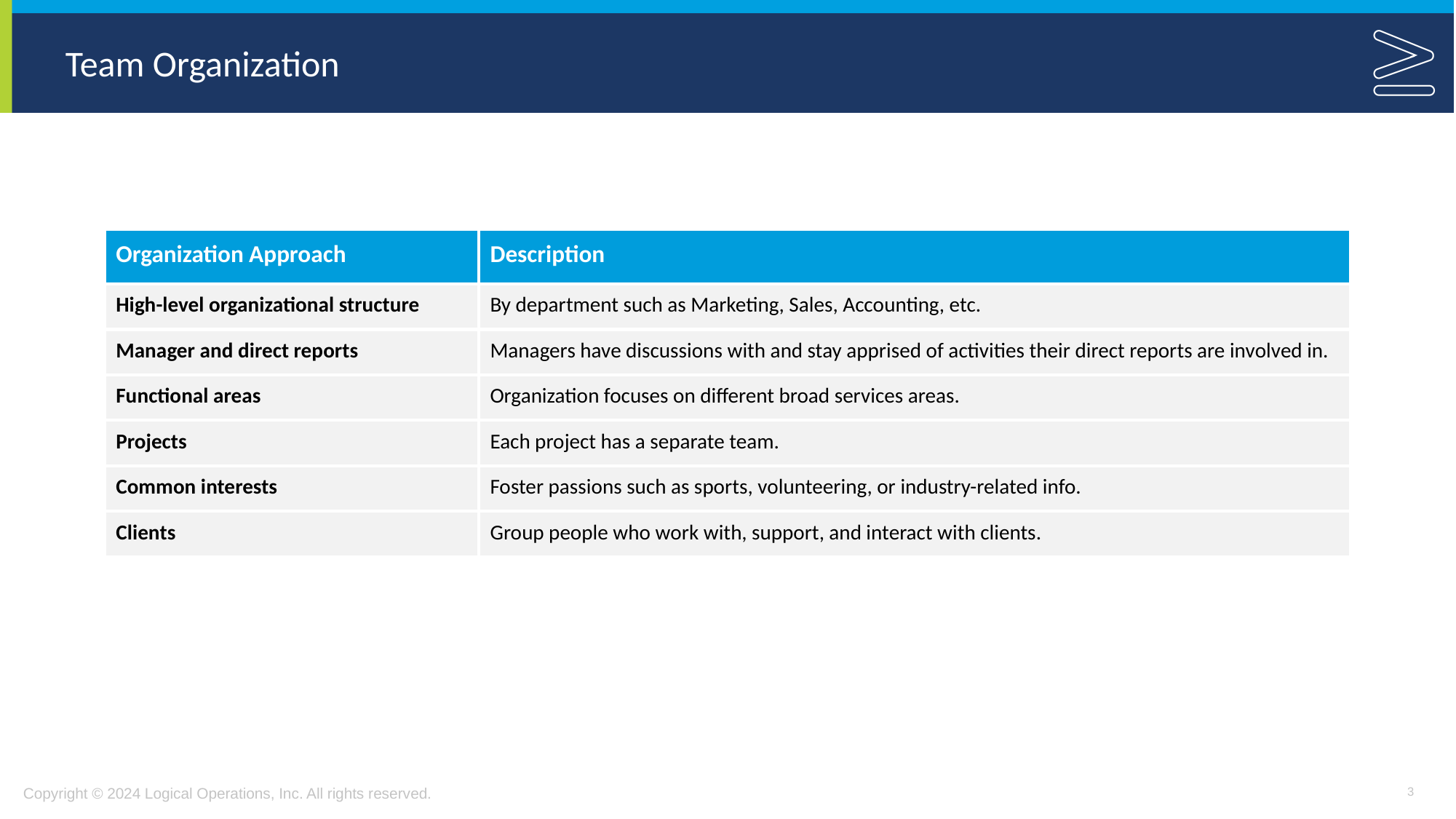

# Team Organization
| Organization Approach | Description |
| --- | --- |
| High-level organizational structure | By department such as Marketing, Sales, Accounting, etc. |
| Manager and direct reports | Managers have discussions with and stay apprised of activities their direct reports are involved in. |
| Functional areas | Organization focuses on different broad services areas. |
| Projects | Each project has a separate team. |
| Common interests | Foster passions such as sports, volunteering, or industry-related info. |
| Clients | Group people who work with, support, and interact with clients. |
3